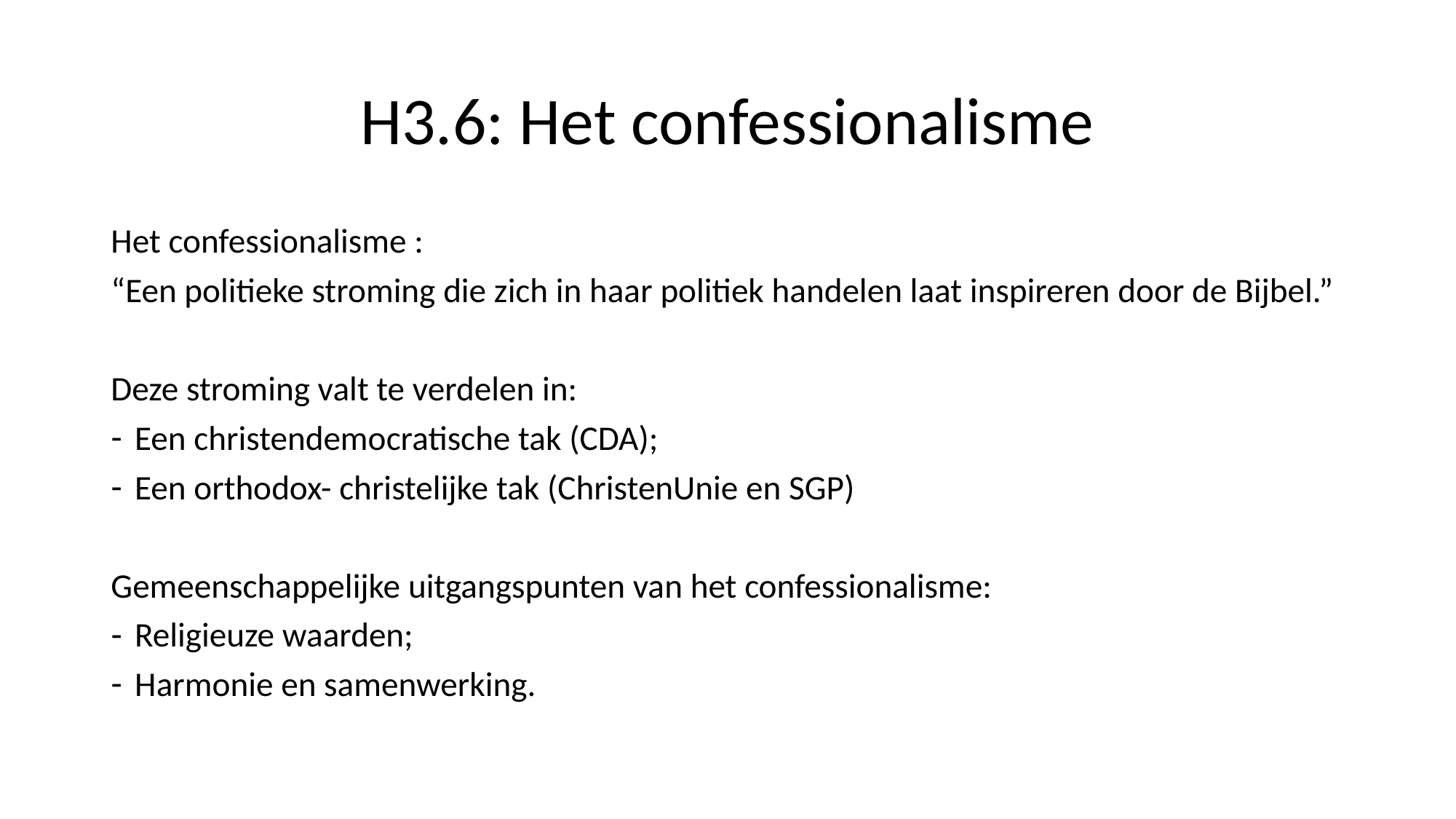

# H3.6: Het confessionalisme
Het confessionalisme :
“Een politieke stroming die zich in haar politiek handelen laat inspireren door de Bijbel.”

Deze stroming valt te verdelen in:
Een christendemocratische tak (CDA);
Een orthodox- christelijke tak (ChristenUnie en SGP)

Gemeenschappelijke uitgangspunten van het confessionalisme:
Religieuze waarden;
Harmonie en samenwerking.